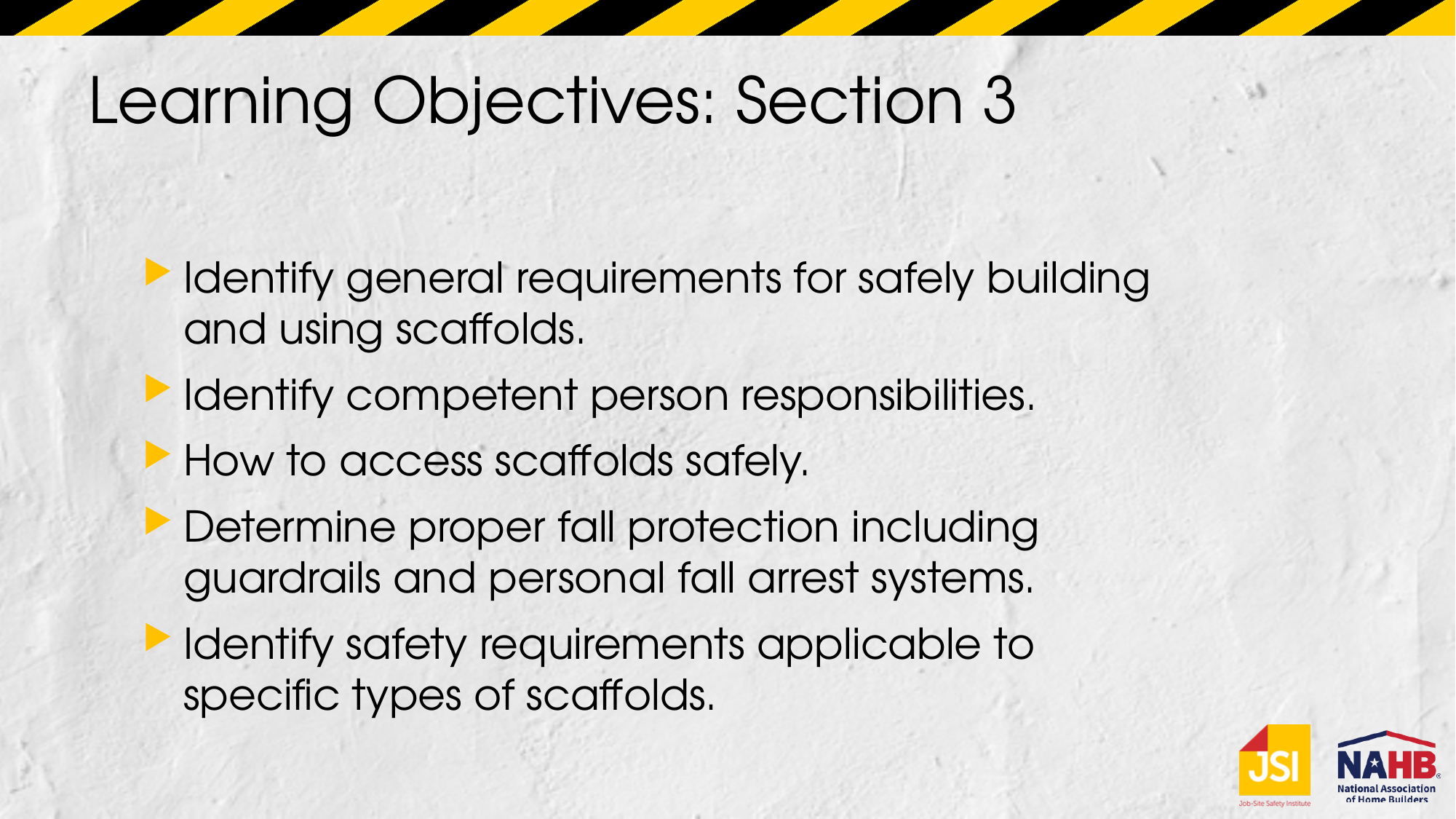

# Learning Objectives: Section 3
Identify general requirements for safely building and using scaffolds.
Identify competent person responsibilities.
How to access scaffolds safely.
Determine proper fall protection including guardrails and personal fall arrest systems.
Identify safety requirements applicable to specific types of scaffolds.